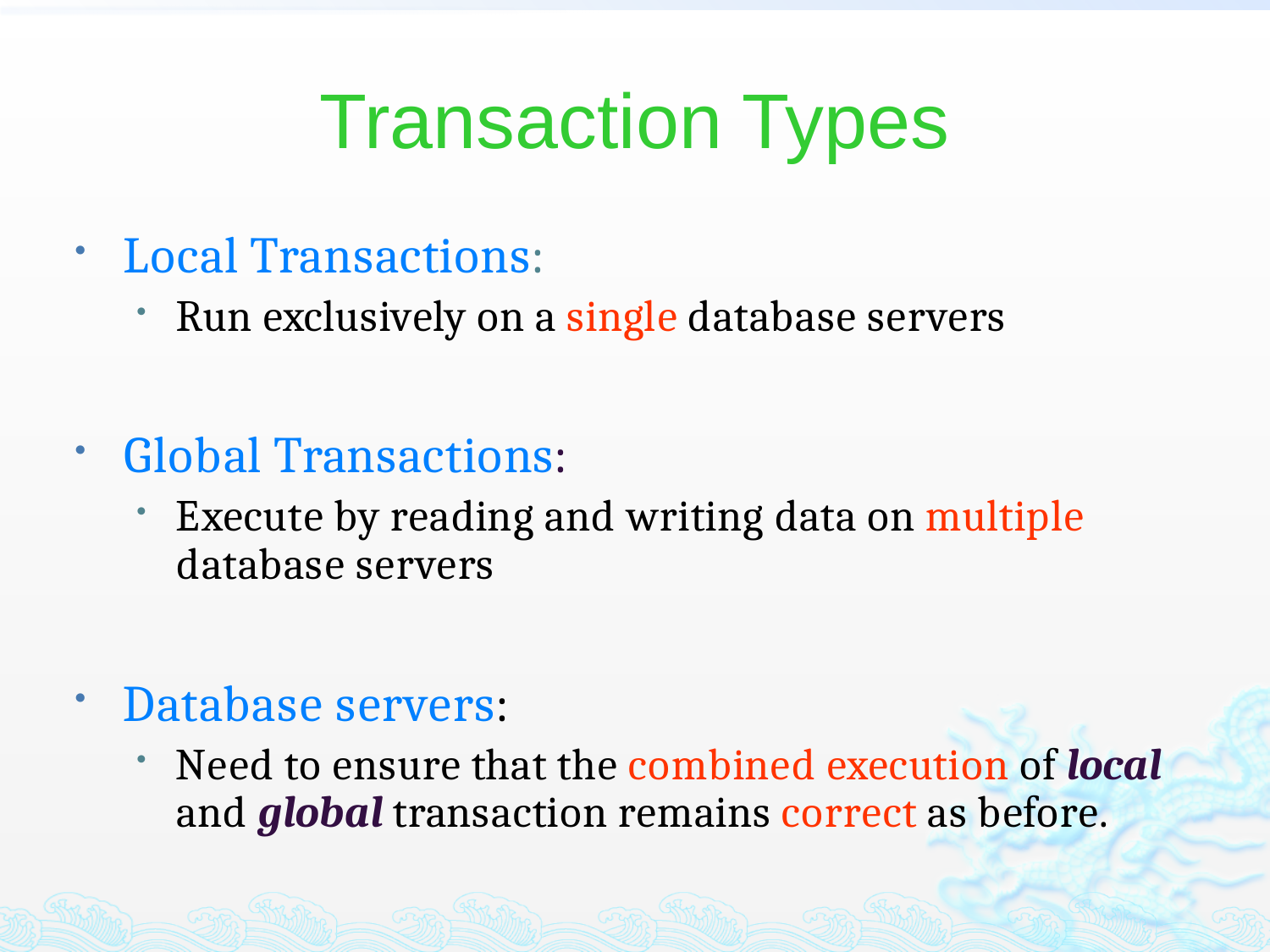

# Transaction Types
Local Transactions:
Run exclusively on a single database servers

Global Transactions:
Execute by reading and writing data on multiple database servers

Database servers:
Need to ensure that the combined execution of local and global transaction remains correct as before.